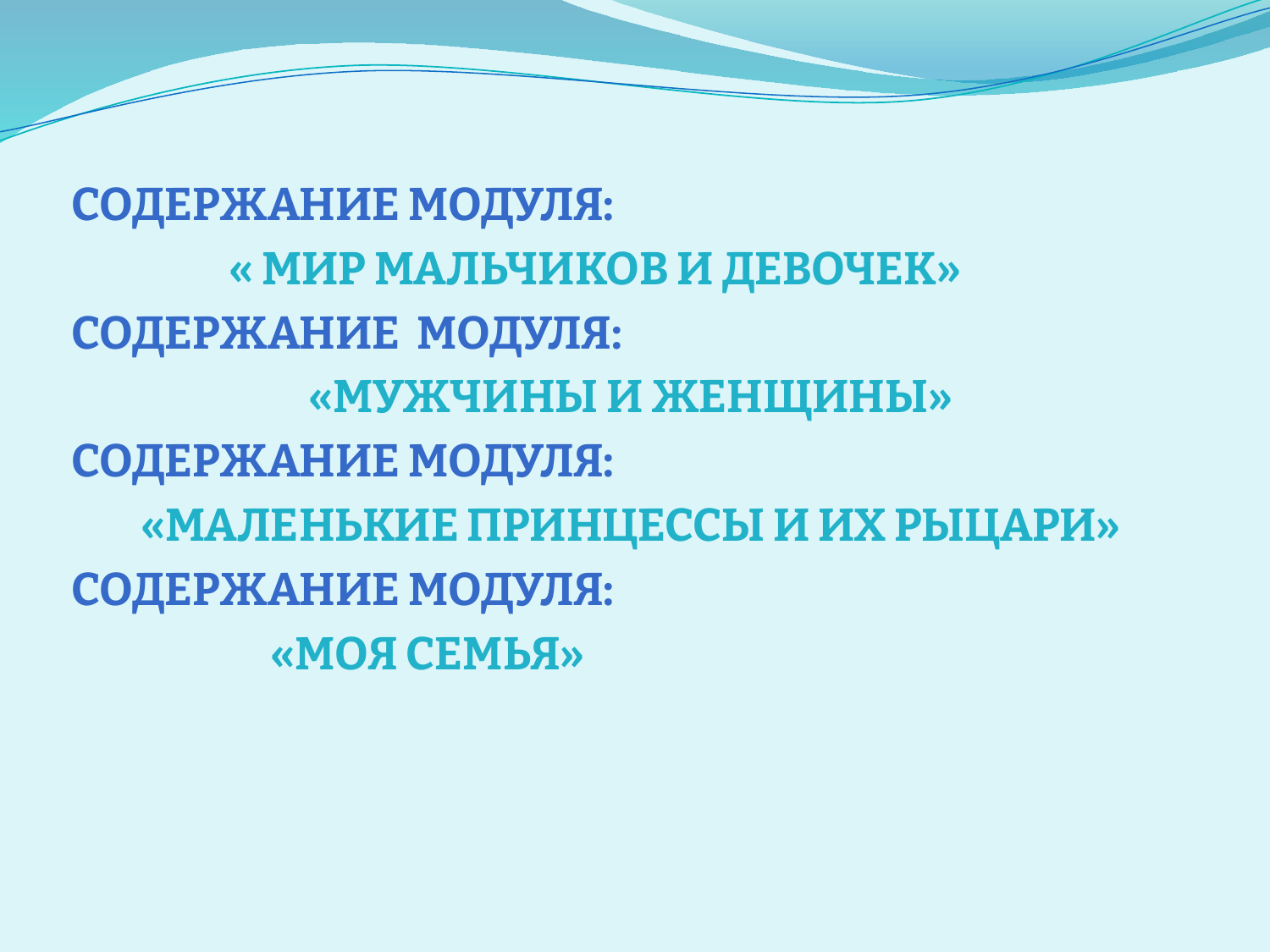

# Содержание модуля:
                   « Мир мальчиков и девочек»
Содержание  модуля:
«Мужчины и женщины»
Содержание модуля:
«Маленькие принцессы и их рыцари»
Содержание модуля:
                        «Моя семья»